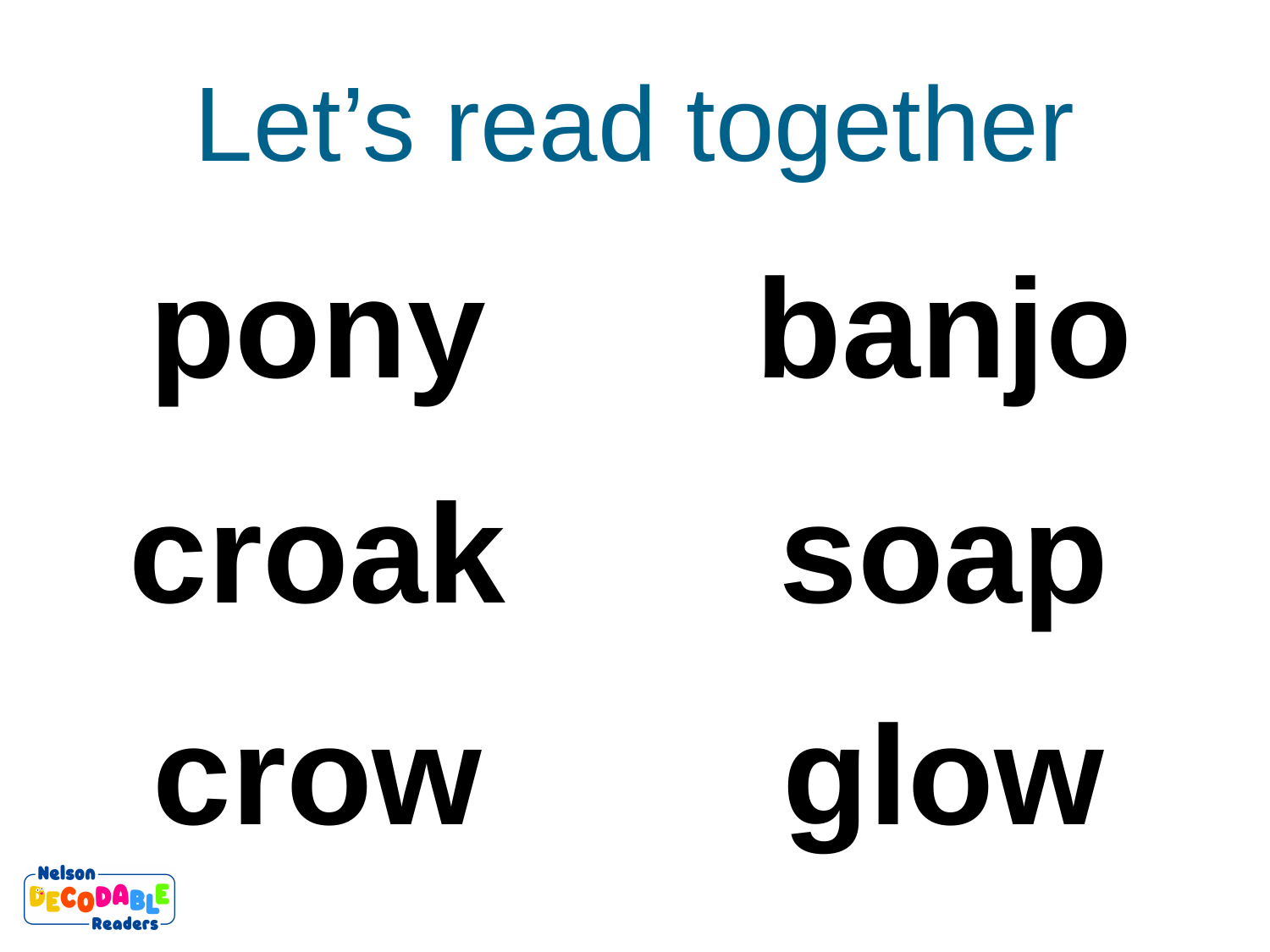

Let’s read together
pony
banjo
croak
soap
glow
crow